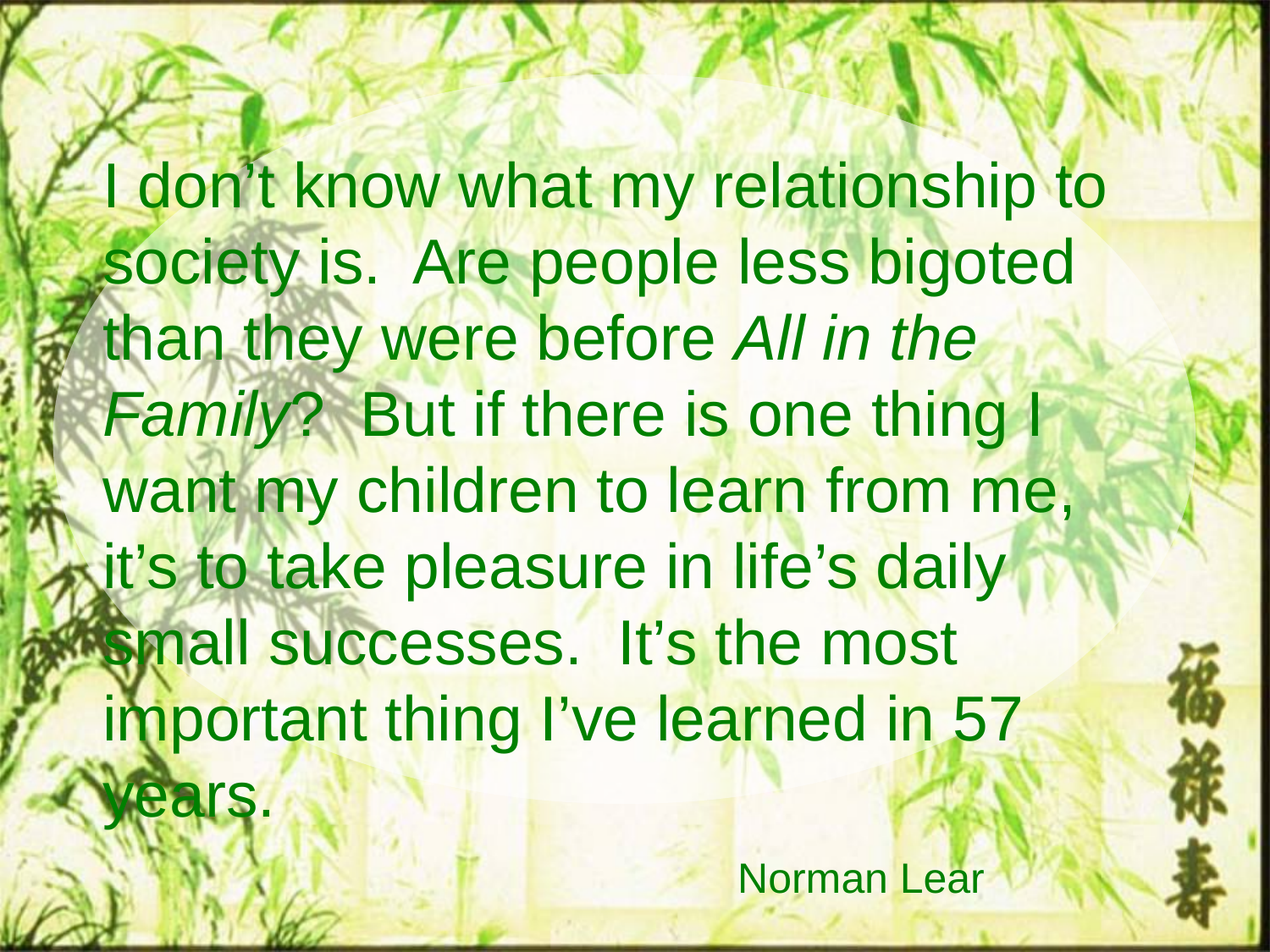

I don’t know what my relationship to society is.  Are people less bigoted than they were before All in the Family?  But if there is one thing I want my children to learn from me, it’s to take pleasure in life’s daily small successes.  It’s the most important thing I’ve learned in 57 years.
					Norman Lear